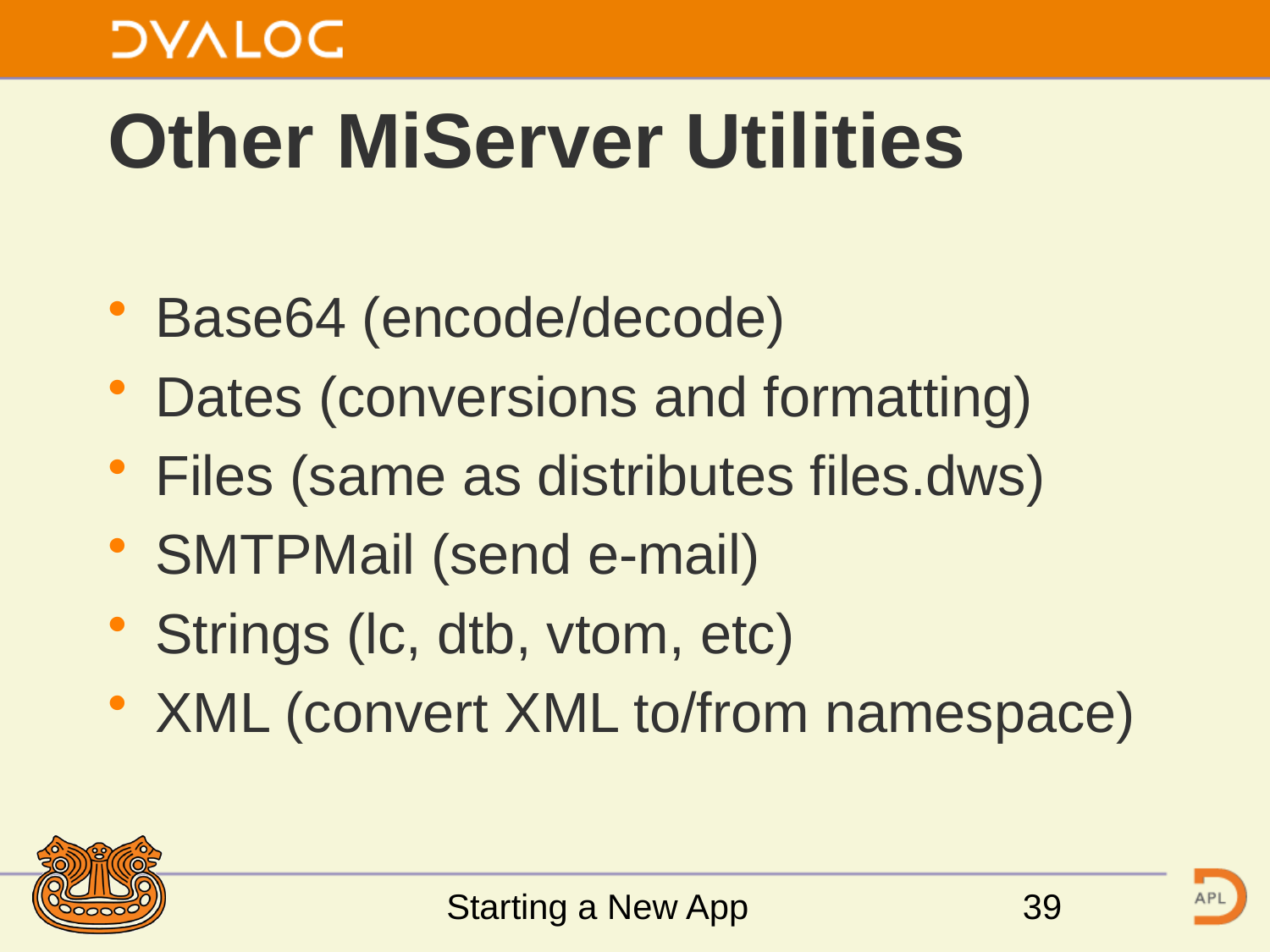

# Other MiServer Utilities
Base64 (encode/decode)
Dates (conversions and formatting)
Files (same as distributes files.dws)
SMTPMail (send e-mail)
Strings (lc, dtb, vtom, etc)
XML (convert XML to/from namespace)

Starting a New App
39